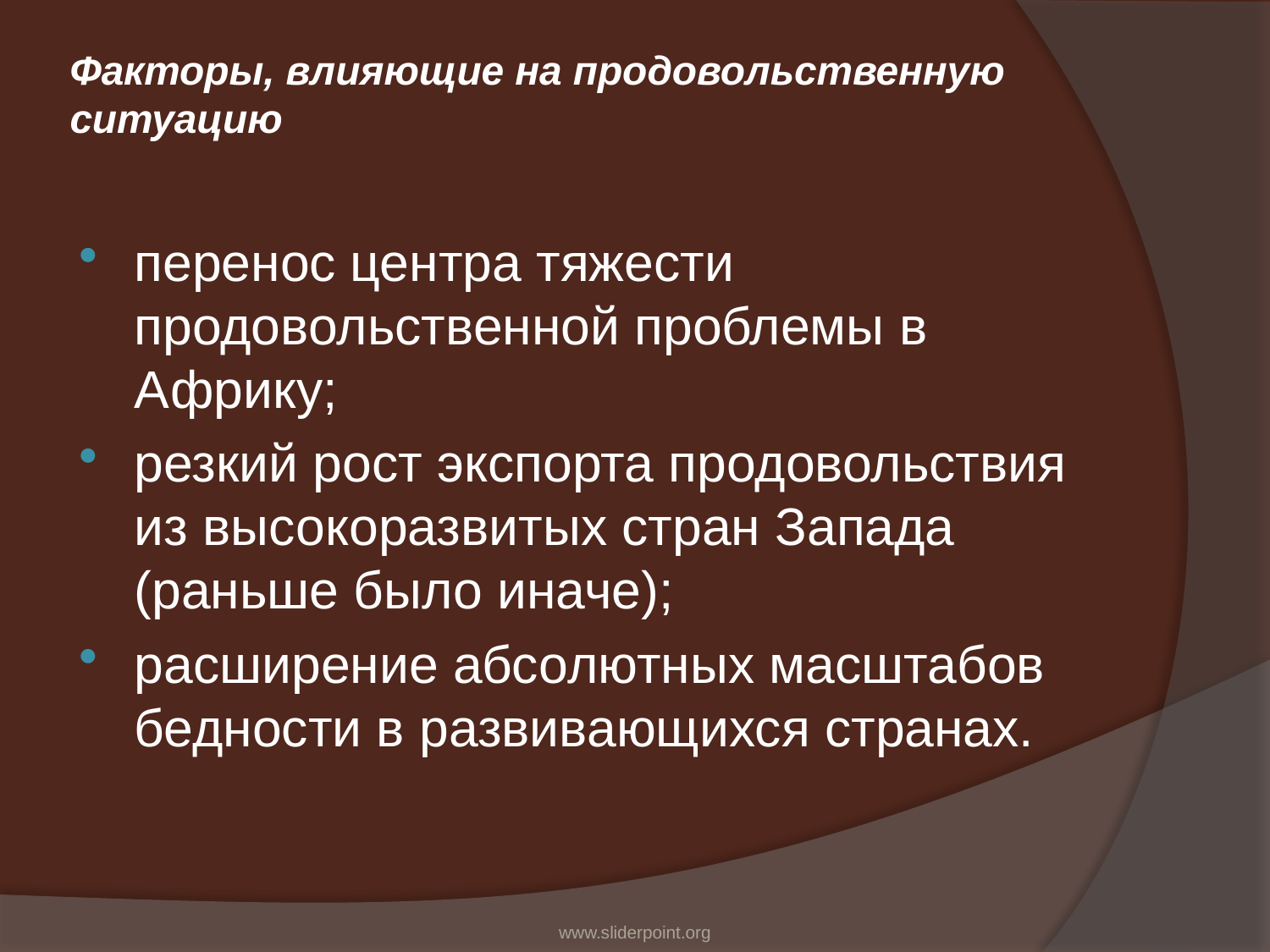

# Факторы, влияющие на продовольственную ситуацию
перенос центра тяжести продовольственной проблемы в Африку;
резкий рост экспорта продовольствия из высокоразвитых стран Запада (раньше было иначе);
расширение абсолютных масштабов бедности в развивающихся странах.

www.sliderpoint.org